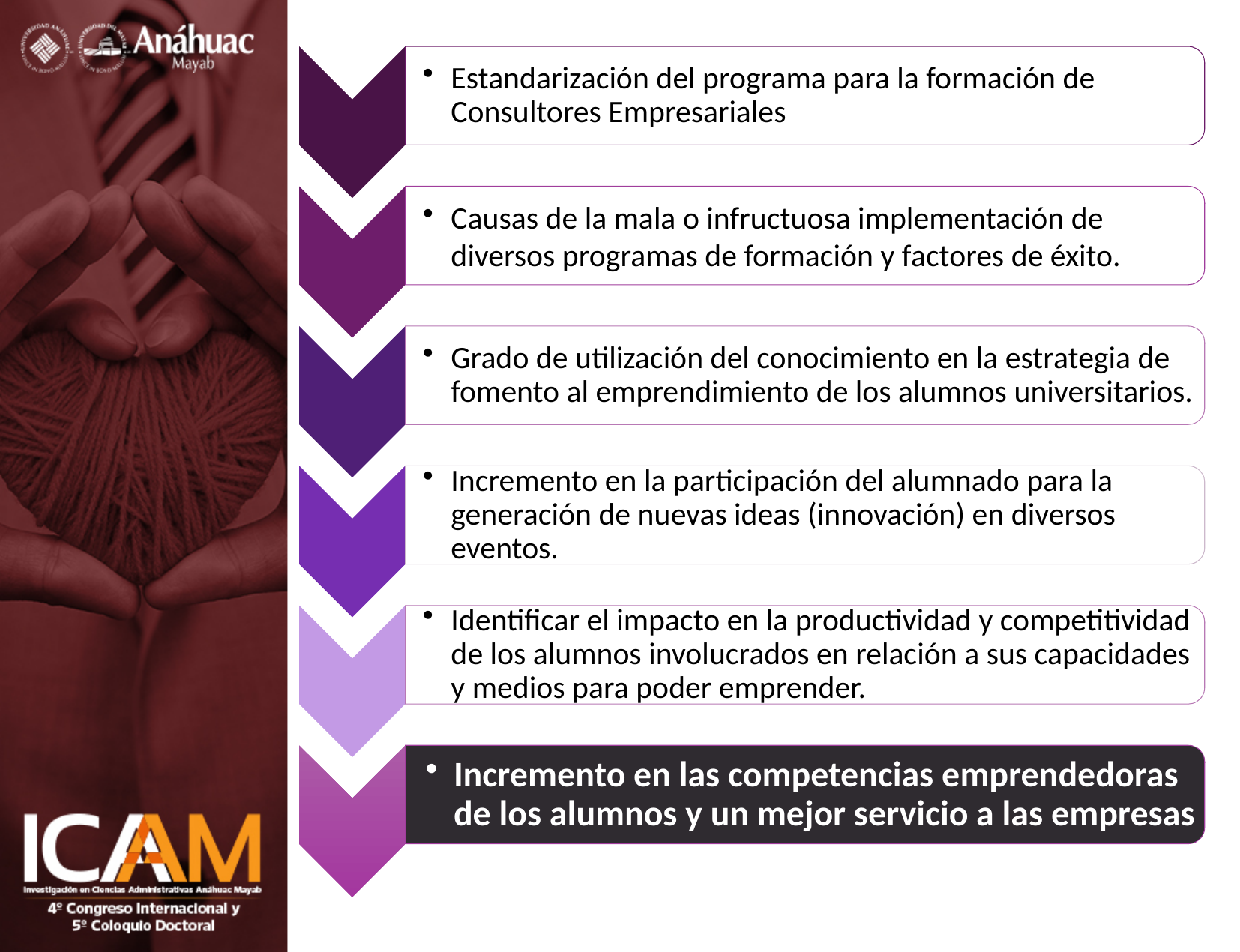

Estandarización del programa para la formación de Consultores Empresariales

Causas de la mala o infructuosa implementación de diversos programas de formación y factores de éxito.

Grado de utilización del conocimiento en la estrategia de fomento al emprendimiento de los alumnos universitarios.

Incremento en la participación del alumnado para la generación de nuevas ideas (innovación) en diversos eventos.

Identificar el impacto en la productividad y competitividad de los alumnos involucrados en relación a sus capacidades y medios para poder emprender.

Incremento en las competencias emprendedoras de los alumnos y un mejor servicio a las empresas